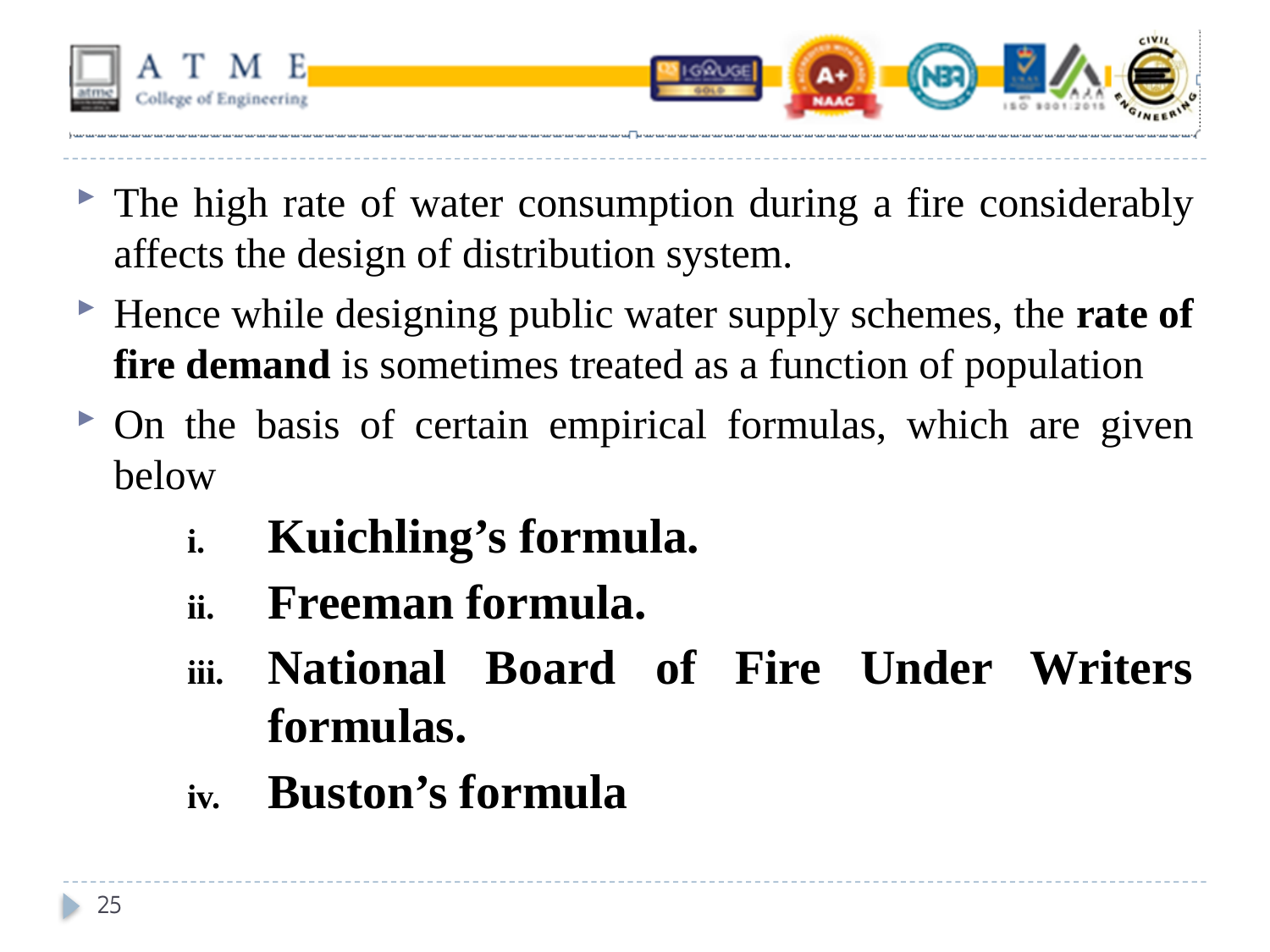

The high rate of water consumption during a fire considerably affects the design of distribution system.
Hence while designing public water supply schemes, the rate of fire demand is sometimes treated as a function of population
On the basis of certain empirical formulas, which are given below
Kuichling’s formula.
Freeman formula.
National Board of Fire Under Writers formulas.
Buston’s formula

25